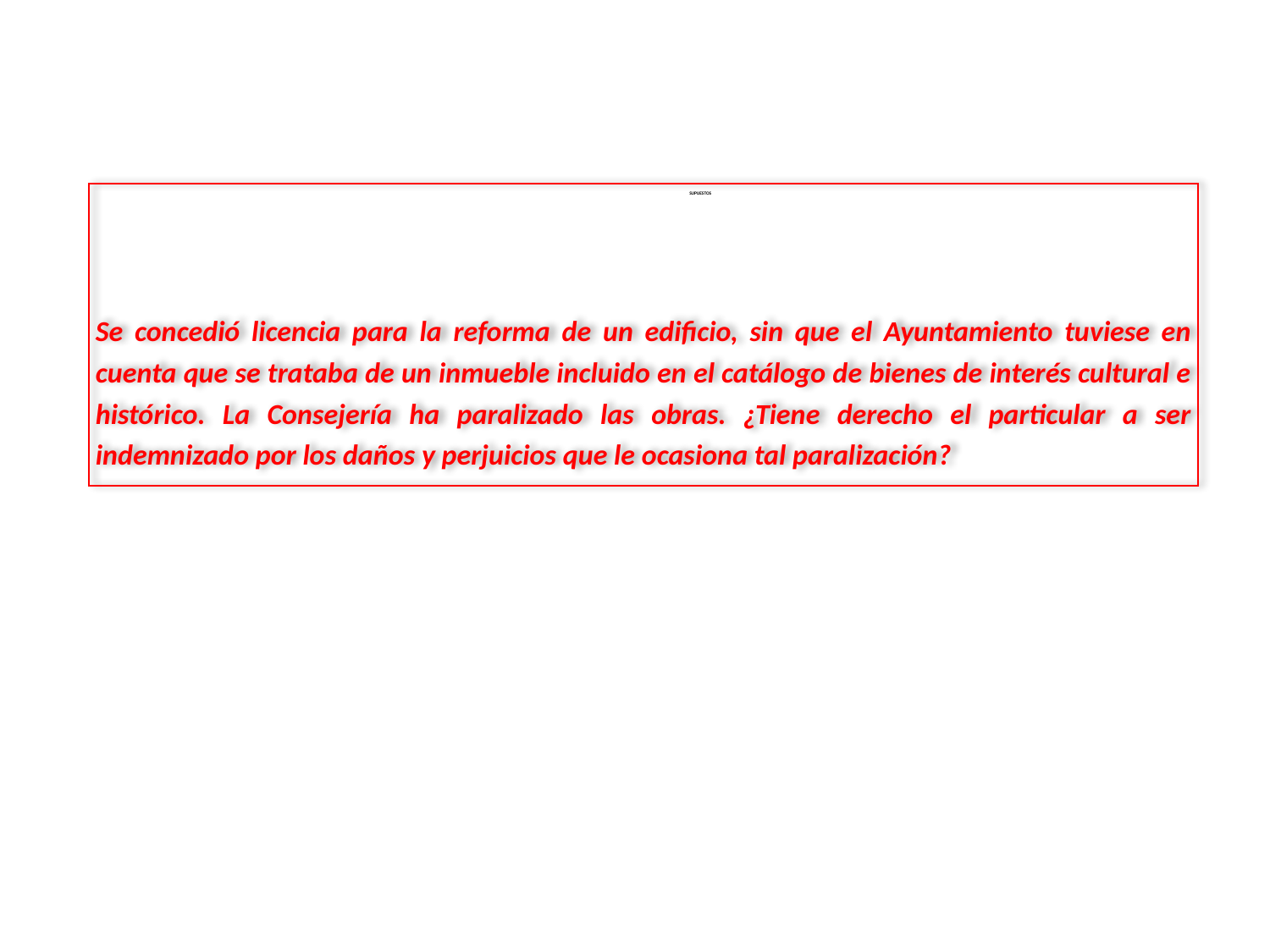

Se concedió licencia para la reforma de un edificio, sin que el Ayuntamiento tuviese en cuenta que se trataba de un inmueble incluido en el catálogo de bienes de interés cultural e histórico. La Consejería ha paralizado las obras. ¿Tiene derecho el particular a ser indemnizado por los daños y perjuicios que le ocasiona tal paralización?

# SUPUESTOS